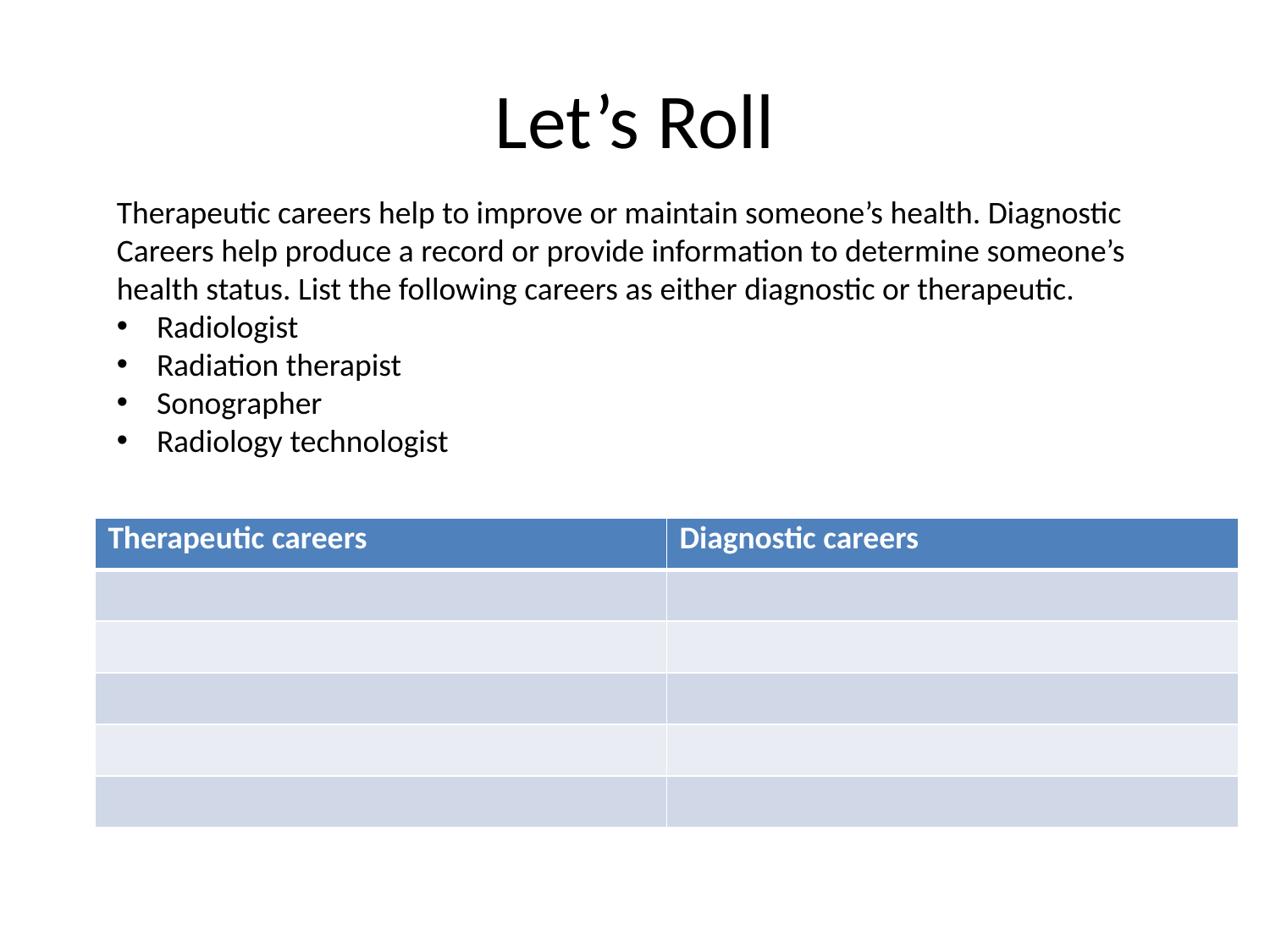

# Let’s Roll
Therapeutic careers help to improve or maintain someone’s health. Diagnostic Careers help produce a record or provide information to determine someone’s health status. List the following careers as either diagnostic or therapeutic.
Radiologist
Radiation therapist
Sonographer
Radiology technologist
| Therapeutic careers | Diagnostic careers |
| --- | --- |
|  |  |
|  |  |
|  |  |
|  |  |
|  |  |